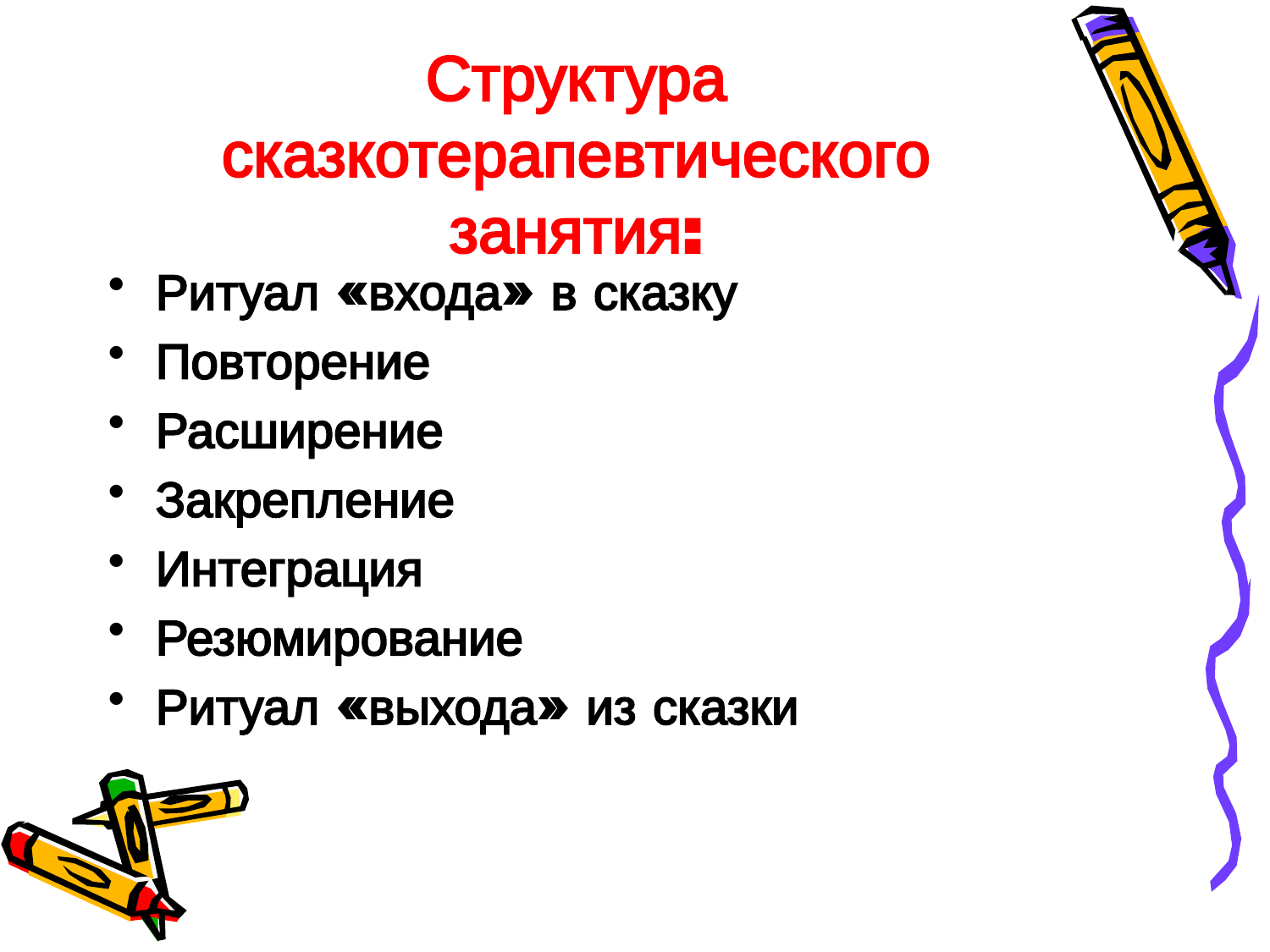

# Структура сказкотерапевтического занятия:
Ритуал «входа» в сказку
Повторение
Расширение
Закрепление
Интеграция
Резюмирование
Ритуал «выхода» из сказки